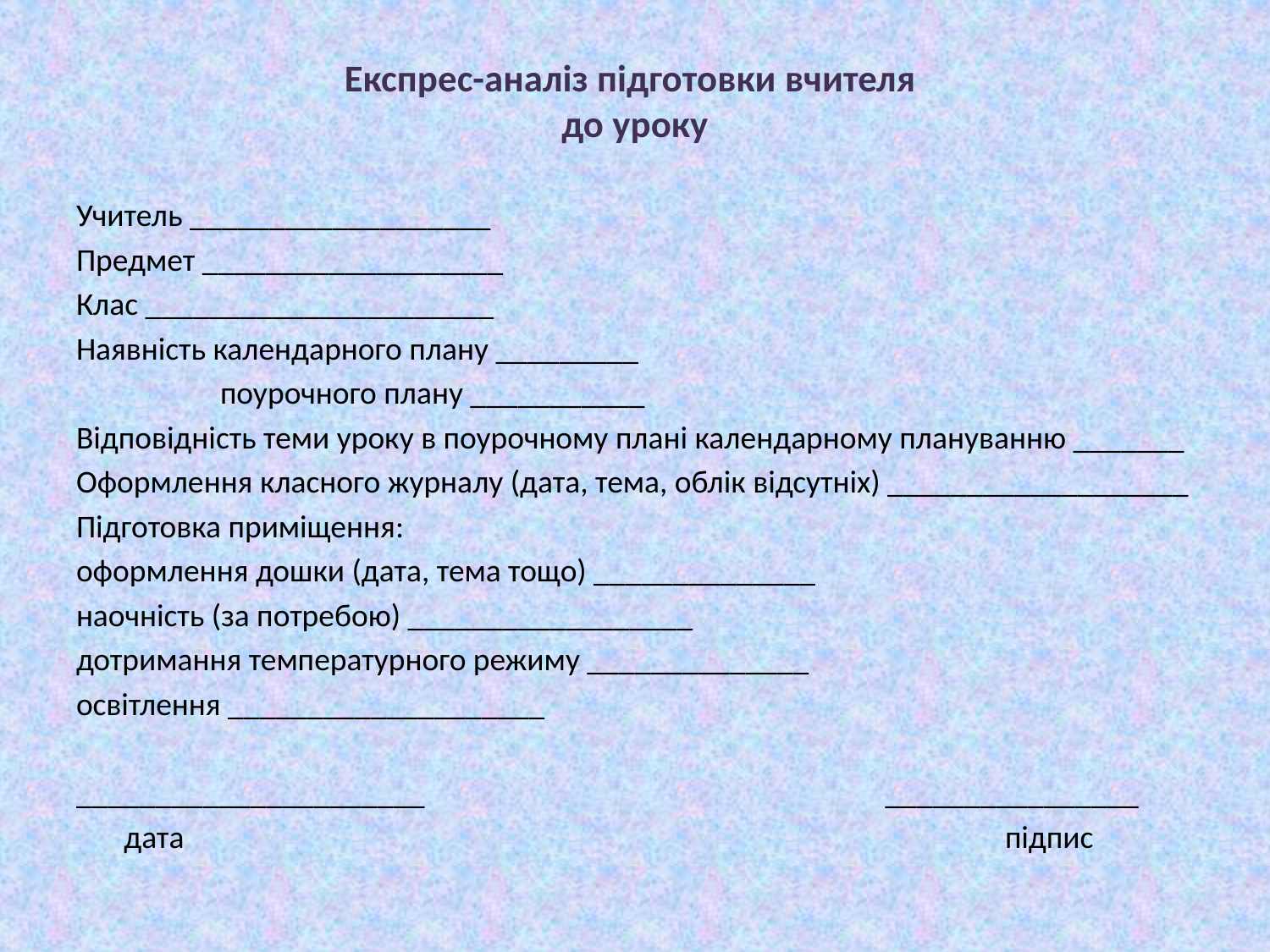

# Експрес-аналіз підготовки вчителя до уроку
Учитель ___________________
Предмет ___________________
Клас ______________________
Наявність календарного плану _________
                    поурочного плану ___________
Відповідність теми уроку в поурочному плані календарному плануванню _______
Оформлення класного журналу (дата, тема, облік відсутніх) ___________________
Підготовка приміщення:
оформлення дошки (дата, тема тощо) ______________
наочність (за потребою) __________________
дотримання температурного режиму ______________
освітлення ____________________

______________________	                                                     ________________
	дата				                                                    підпис